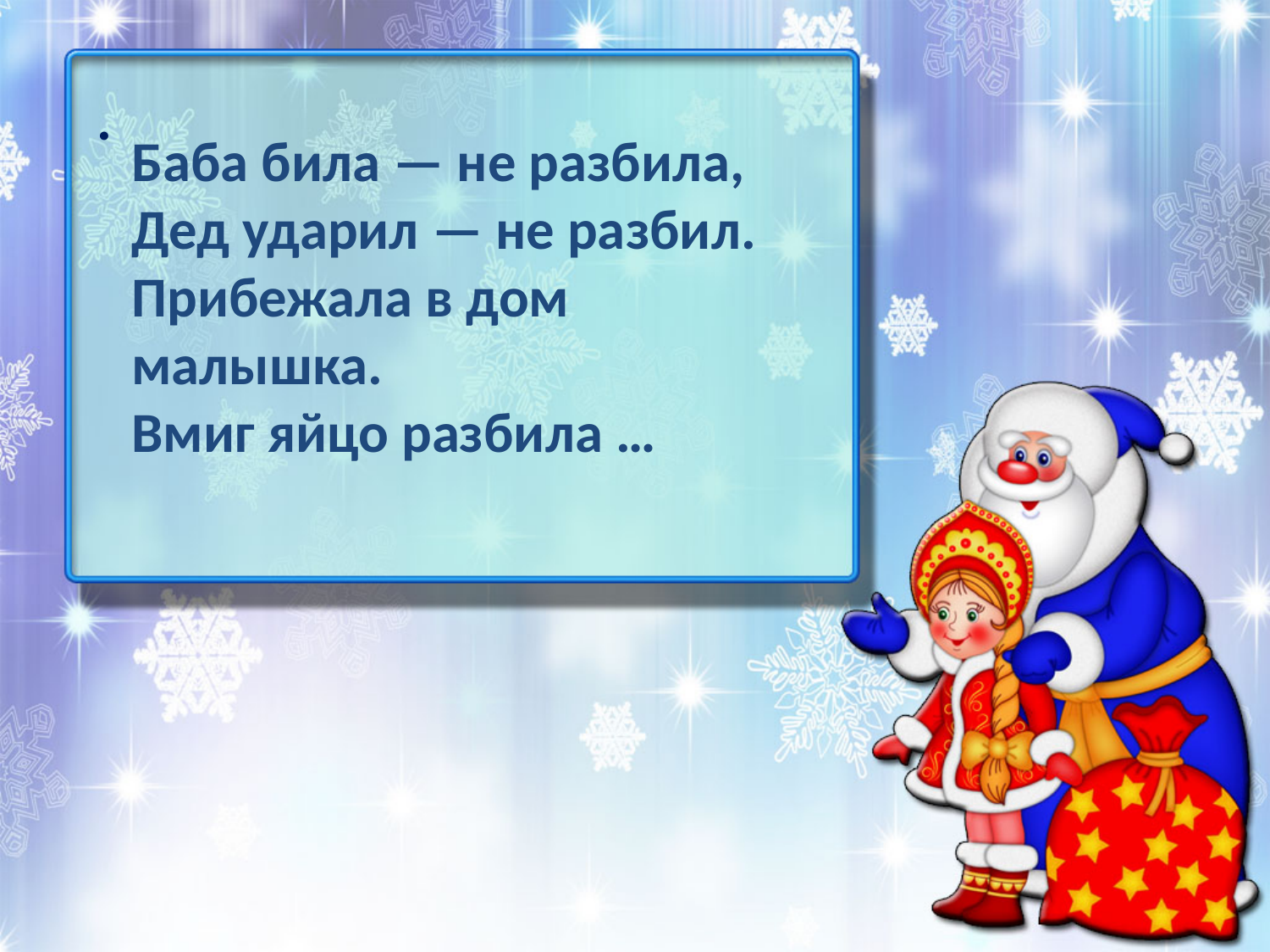

.
Баба била — не разбила,
Дед ударил — не разбил.
Прибежала в дом малышка.
Вмиг яйцо разбила …